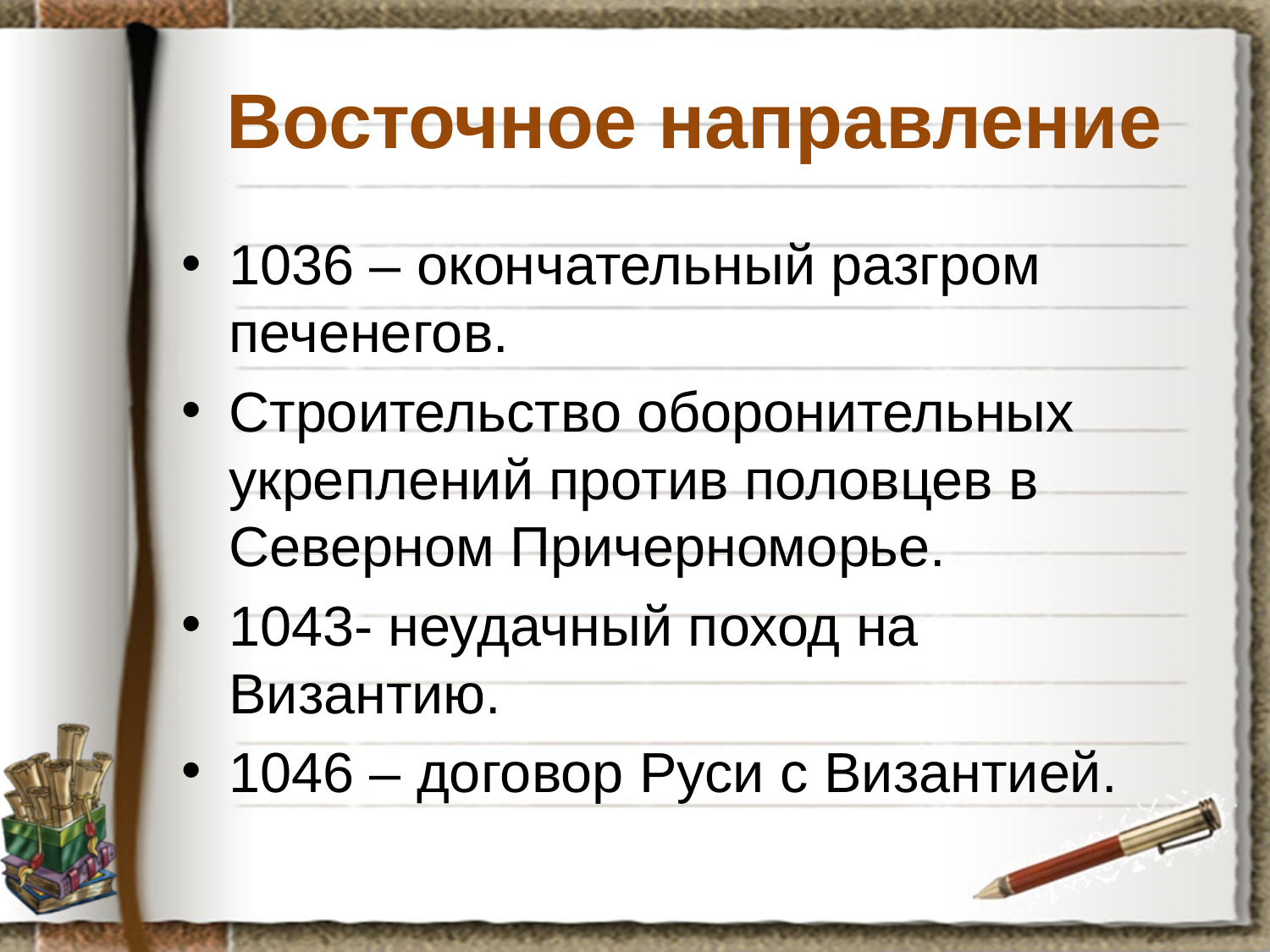

# Восточное направление
1036 – окончательный разгром печенегов.
Строительство оборонительных укреплений против половцев в Северном Причерноморье.
1043- неудачный поход на Византию.
1046 – договор Руси с Византией.